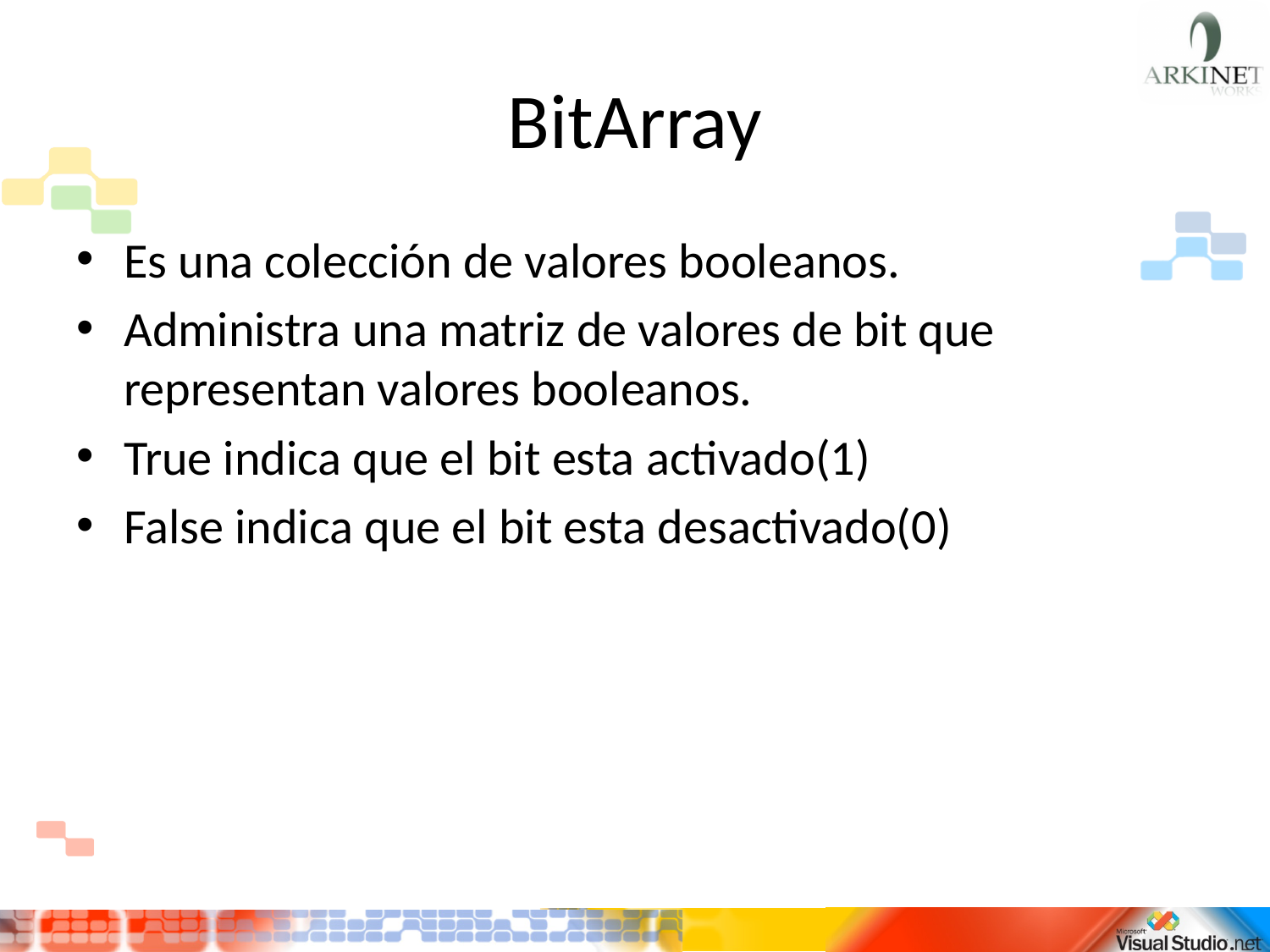

# BitArray
Es una colección de valores booleanos.
Administra una matriz de valores de bit que representan valores booleanos.
True indica que el bit esta activado(1)
False indica que el bit esta desactivado(0)